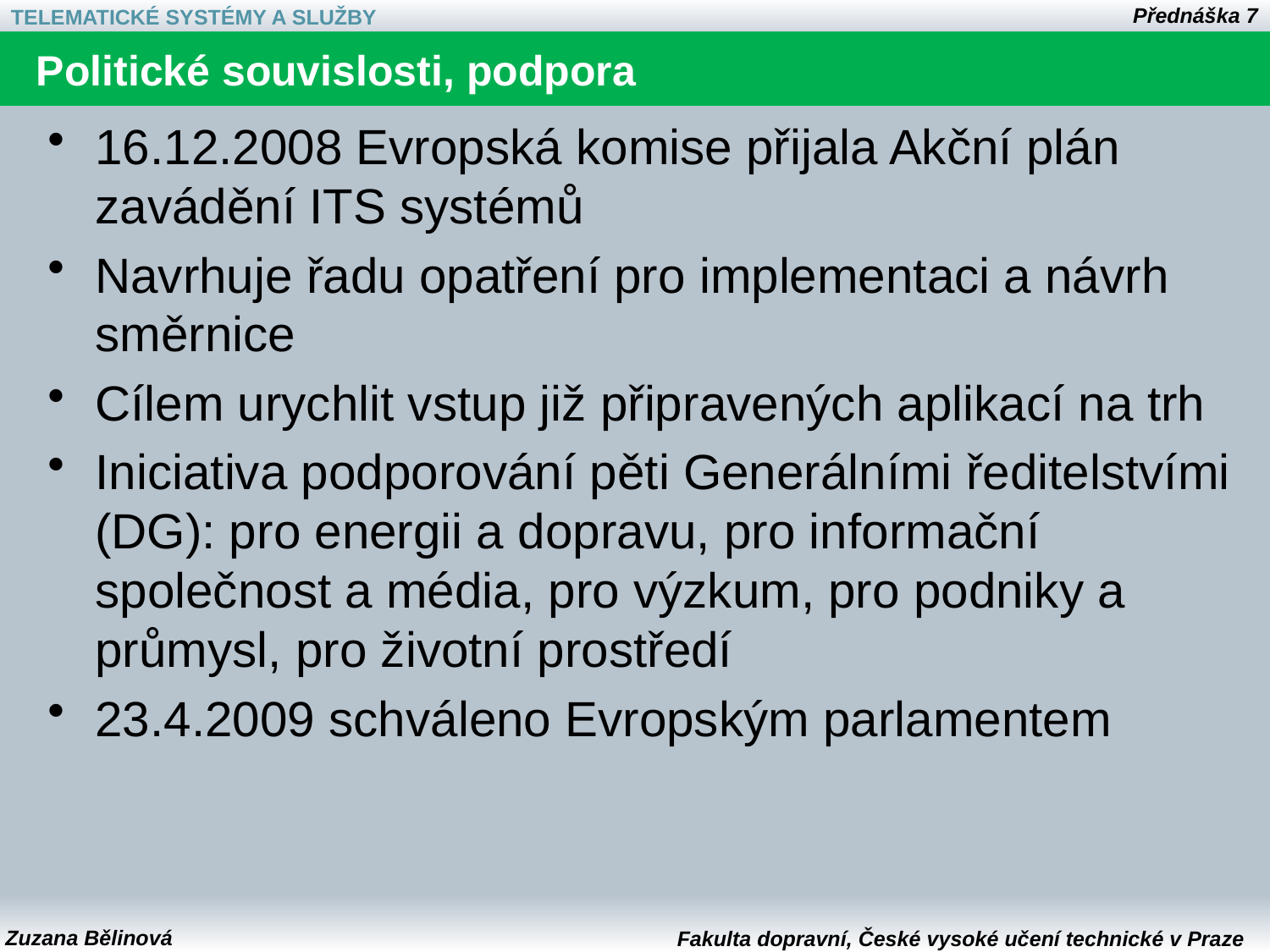

# Politické souvislosti, podpora
16.12.2008 Evropská komise přijala Akční plán zavádění ITS systémů
Navrhuje řadu opatření pro implementaci a návrh směrnice
Cílem urychlit vstup již připravených aplikací na trh
Iniciativa podporování pěti Generálními ředitelstvími (DG): pro energii a dopravu, pro informační společnost a média, pro výzkum, pro podniky a průmysl, pro životní prostředí
23.4.2009 schváleno Evropským parlamentem